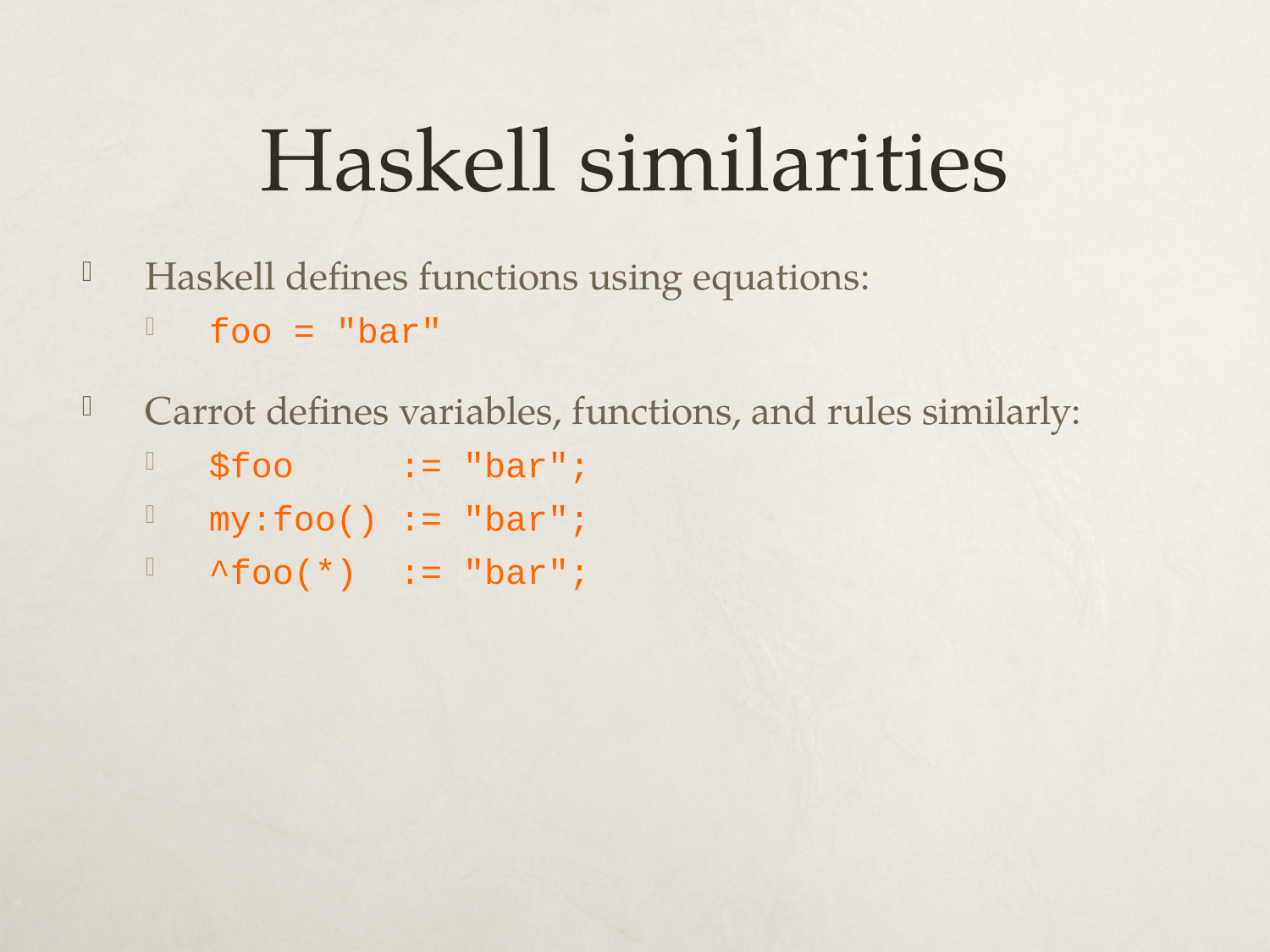

# Haskell similarities
Haskell defines functions using equations:
foo = "bar"
Carrot defines variables, functions, and rules similarly:
$foo     := "bar";
my:foo() := "bar";
^foo(*)  := "bar";